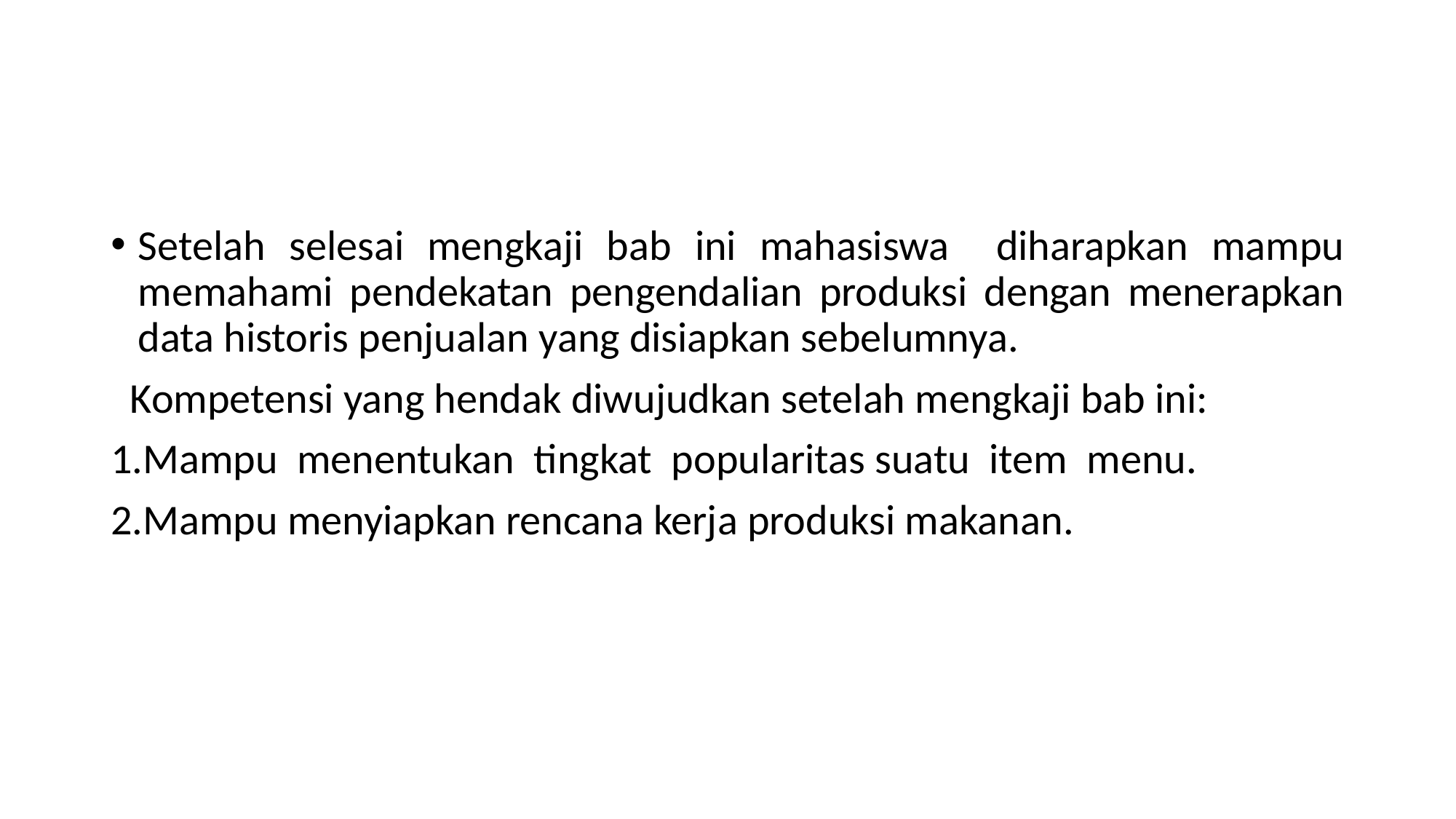

#
Setelah selesai mengkaji bab ini mahasiswa  diharapkan mampu memahami pendekatan pengendalian produksi dengan menerapkan data historis pen­jualan yang disiapkan sebelumnya.
  Kompetensi yang hendak diwujudkan setelah mengkaji bab ini:
1.Mampu  menentukan  tingkat  popularitas suatu  item  menu.
2.Mampu menyiapkan rencana kerja produksi makanan.